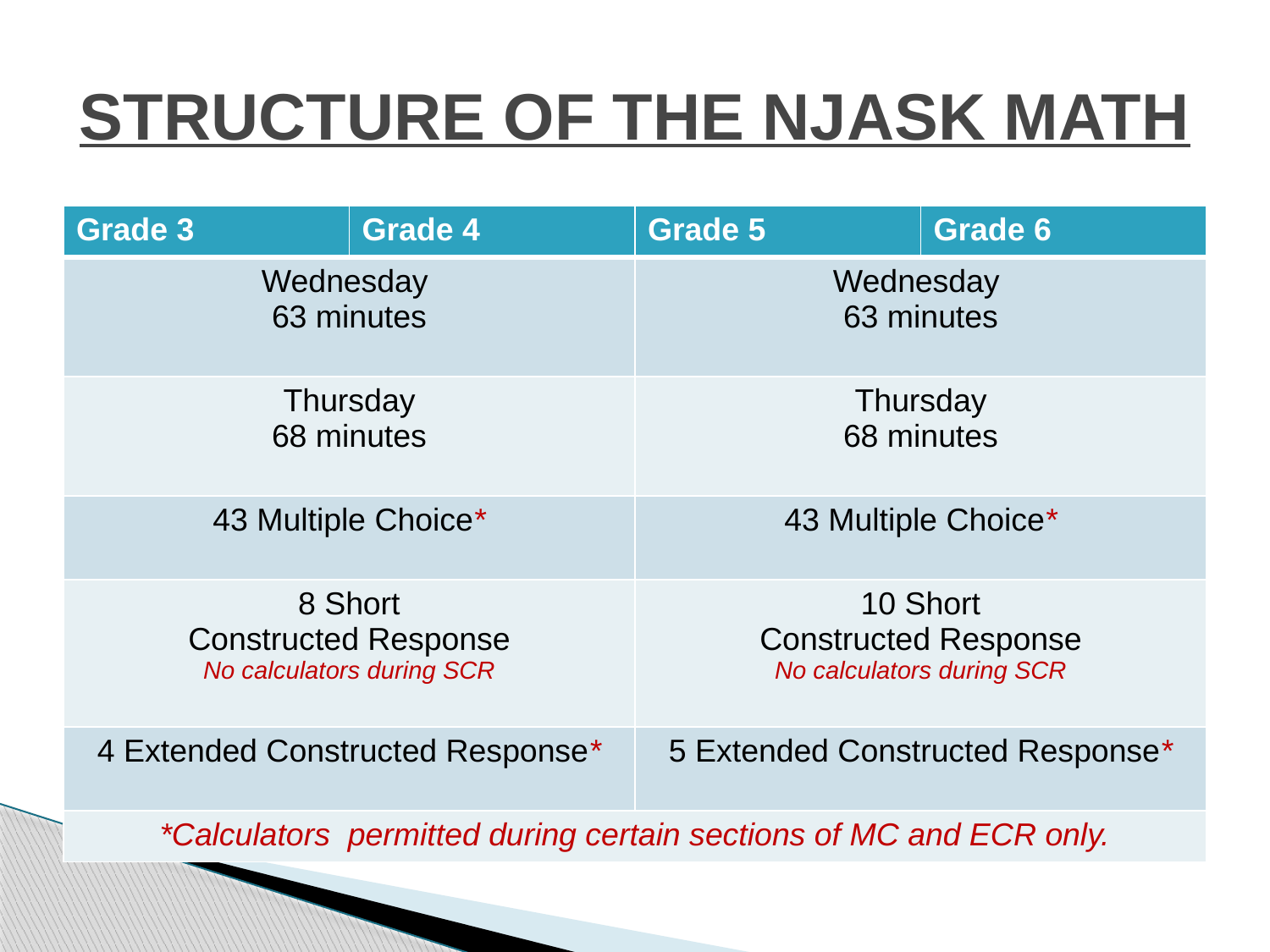

# STRUCTURE OF THE NJASK MATH
| Grade 3 | Grade 4 | Grade 5 | Grade 6 |
| --- | --- | --- | --- |
| Wednesday 63 minutes |  | Wednesday 63 minutes |  |
| Thursday 68 minutes |  | Thursday 68 minutes |  |
| 43 Multiple Choice\* |  | 43 Multiple Choice\* |  |
| 8 Short Constructed Response No calculators during SCR |  | 10 Short Constructed Response No calculators during SCR |  |
| 4 Extended Constructed Response\* |  | 5 Extended Constructed Response\* |  |
| \*Calculators permitted during certain sections of MC and ECR only. |  |  |  |